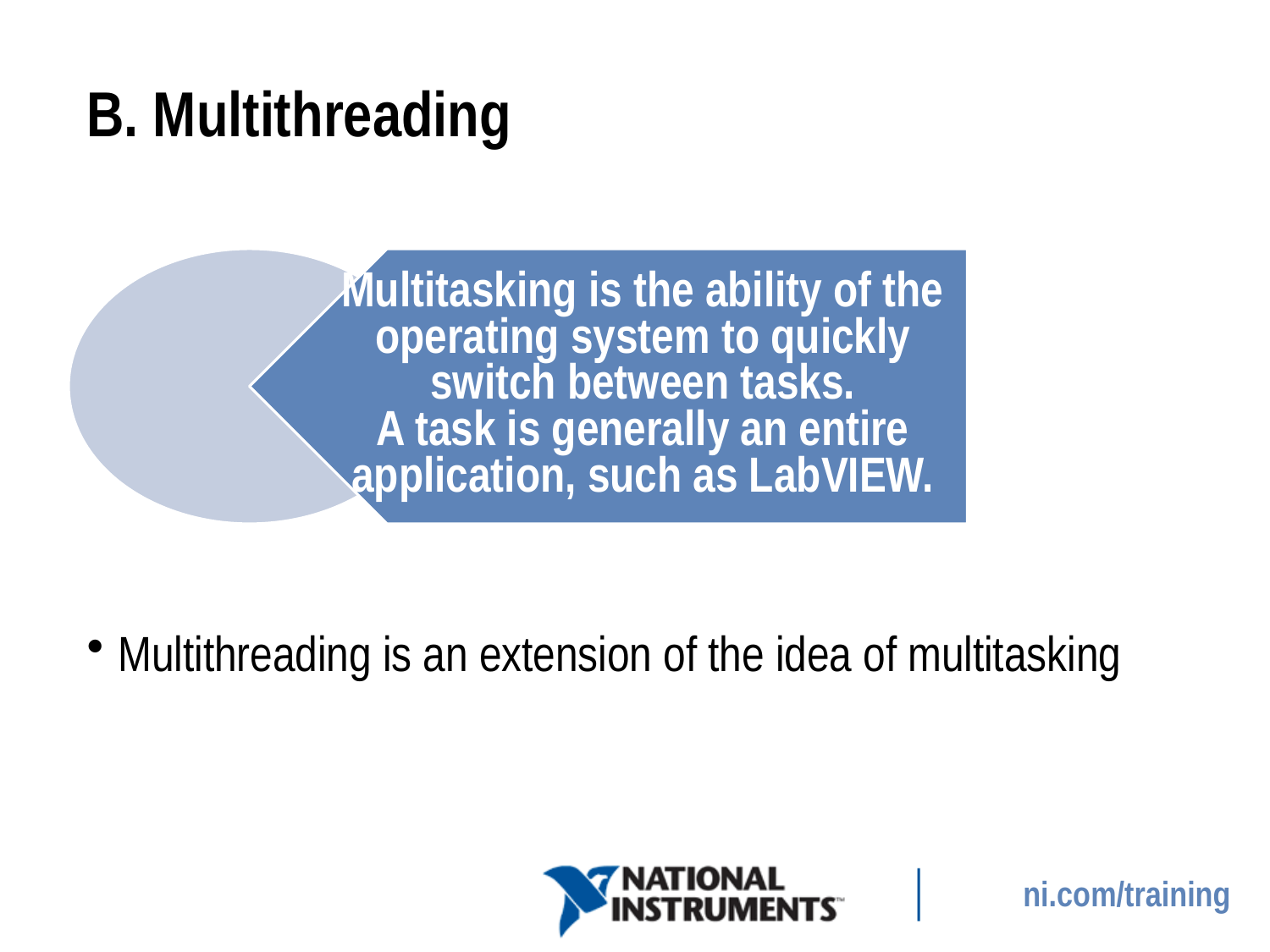

# B. Multithreading

Multithreading is an extension of the idea of multitasking
Multitasking is the ability of the operating system to quickly switch between tasks.
A task is generally an entire application, such as LabVIEW.